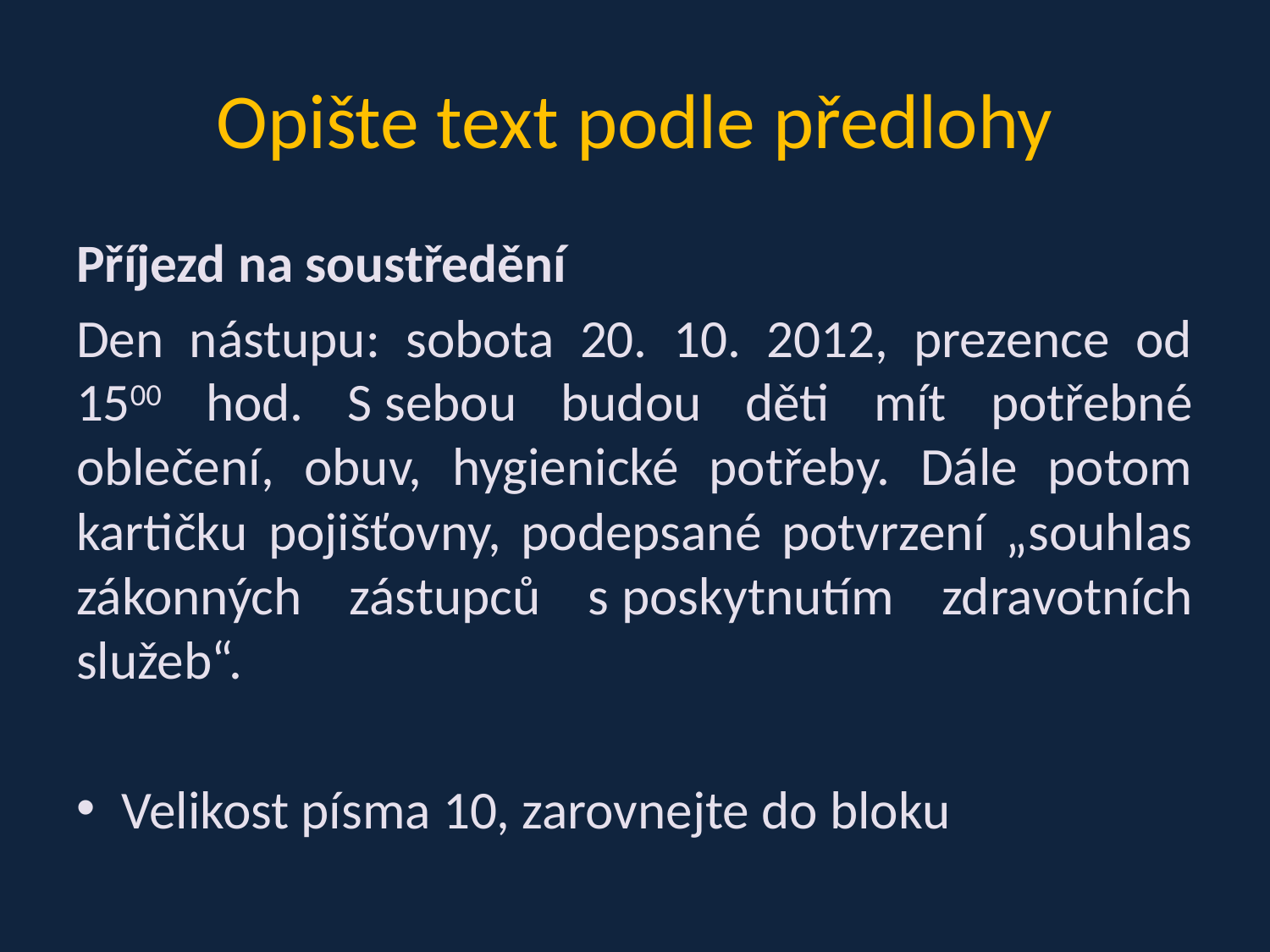

# Opište text podle předlohy
Příjezd na soustředění
Den nástupu: sobota 20. 10. 2012, prezence od 1500 hod. S sebou budou děti mít potřebné oblečení, obuv, hygienické potřeby. Dále potom kartičku pojišťovny, podepsané potvrzení „souhlas zákonných zástupců s poskytnutím zdravotních služeb“.

Velikost písma 10, zarovnejte do bloku